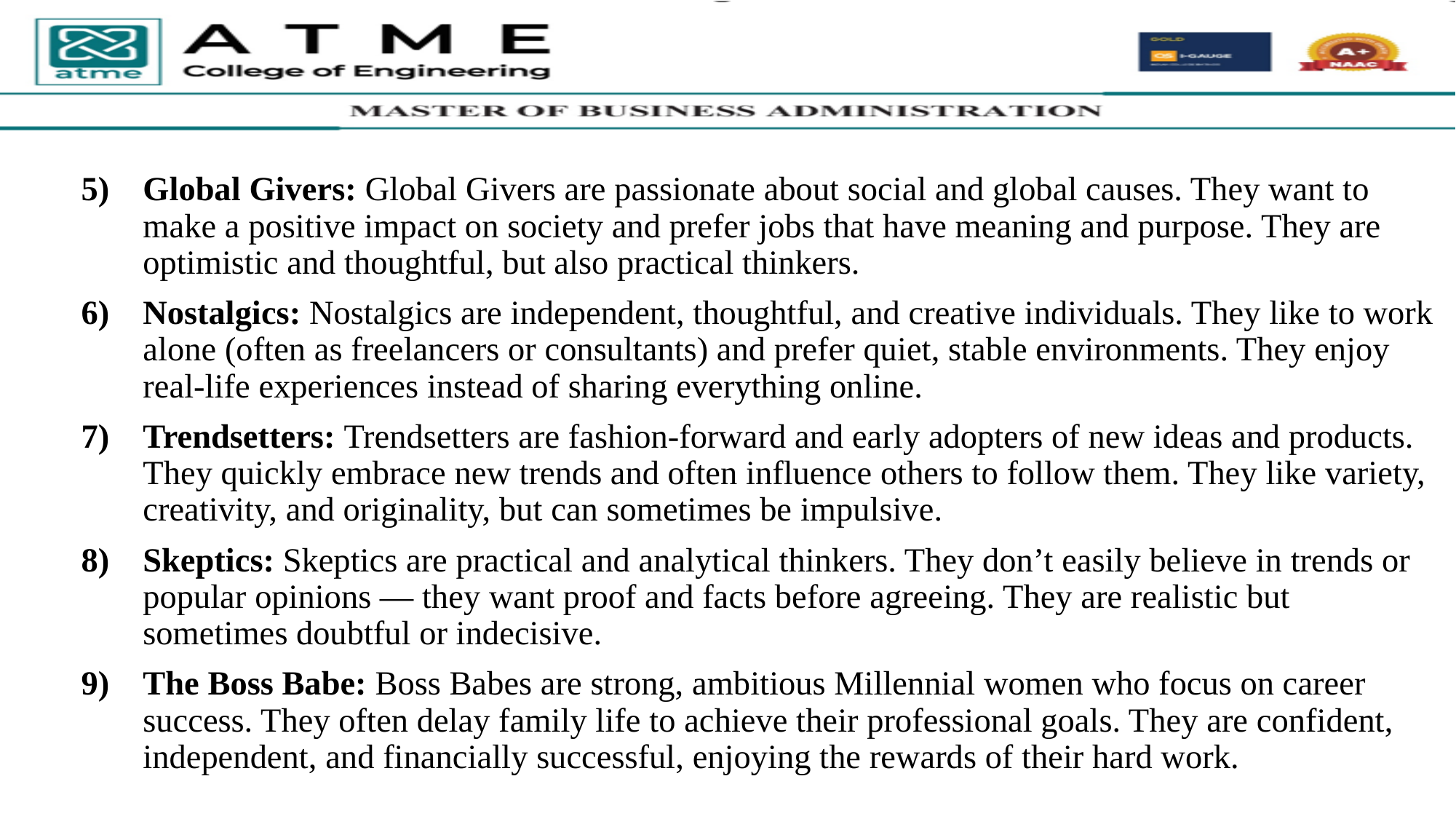

Global Givers: Global Givers are passionate about social and global causes. They want to make a positive impact on society and prefer jobs that have meaning and purpose. They are optimistic and thoughtful, but also practical thinkers.
Nostalgics: Nostalgics are independent, thoughtful, and creative individuals. They like to work alone (often as freelancers or consultants) and prefer quiet, stable environments. They enjoy real-life experiences instead of sharing everything online.
Trendsetters: Trendsetters are fashion-forward and early adopters of new ideas and products. They quickly embrace new trends and often influence others to follow them. They like variety, creativity, and originality, but can sometimes be impulsive.
Skeptics: Skeptics are practical and analytical thinkers. They don’t easily believe in trends or popular opinions — they want proof and facts before agreeing. They are realistic but sometimes doubtful or indecisive.
The Boss Babe: Boss Babes are strong, ambitious Millennial women who focus on career success. They often delay family life to achieve their professional goals. They are confident, independent, and financially successful, enjoying the rewards of their hard work.